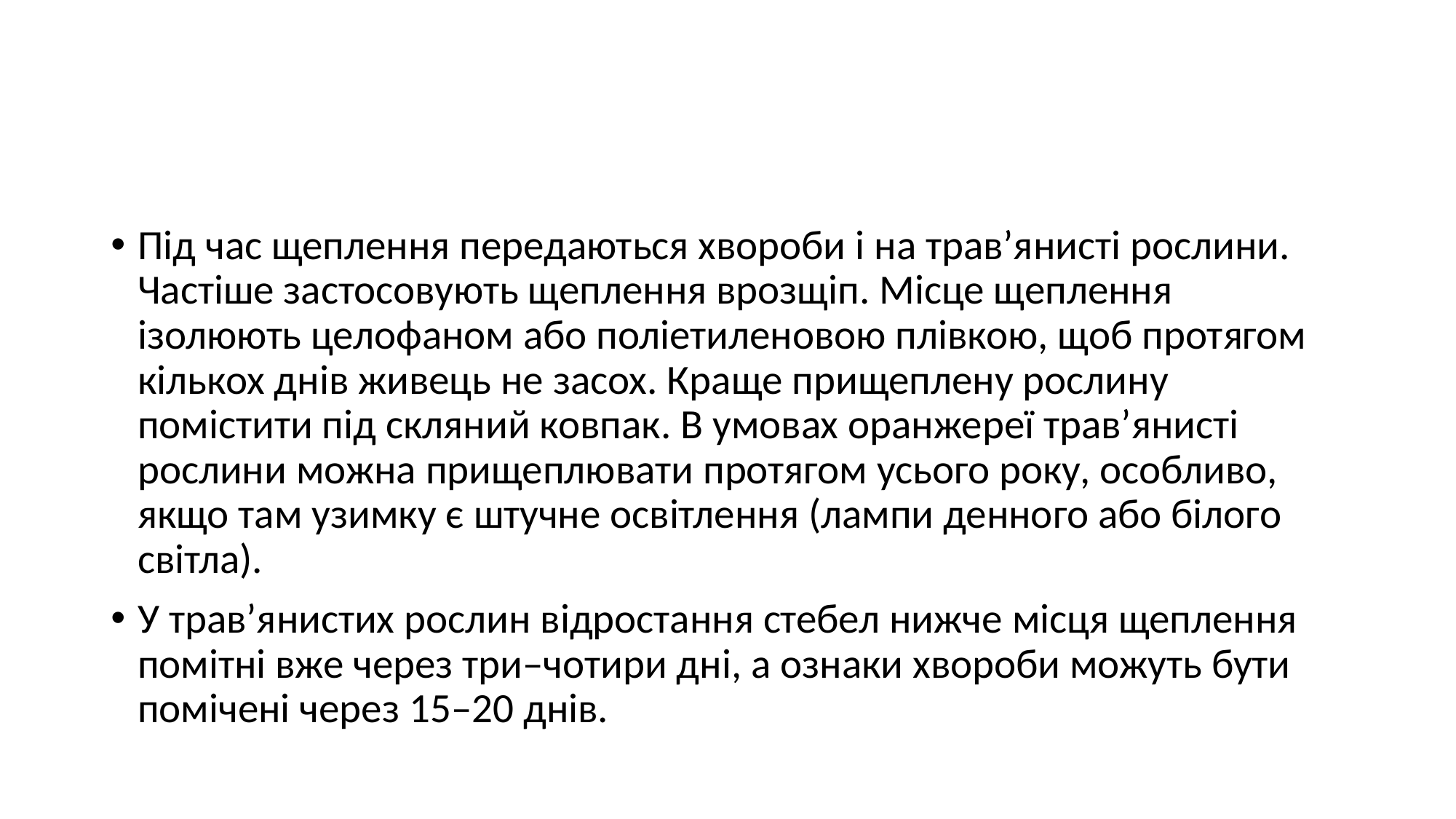

#
Під час щеплення передаються хвороби і на трав’янисті рослини. Частіше застосовують щеплення врозщіп. Місце щеплення ізолюють целофаном або поліетиленовою плівкою, щоб протягом кількох днів живець не засох. Краще прищеплену рослину помістити під скляний ковпак. В умовах оранжереї трав’янисті рослини можна прищеплювати протягом усього року, особливо, якщо там узимку є штучне освітлення (лампи денного або білого світла).
У трав’янистих рослин відростання стебел нижче місця щеплення помітні вже через три–чотири дні, а ознаки хвороби можуть бути помічені через 15–20 днів.